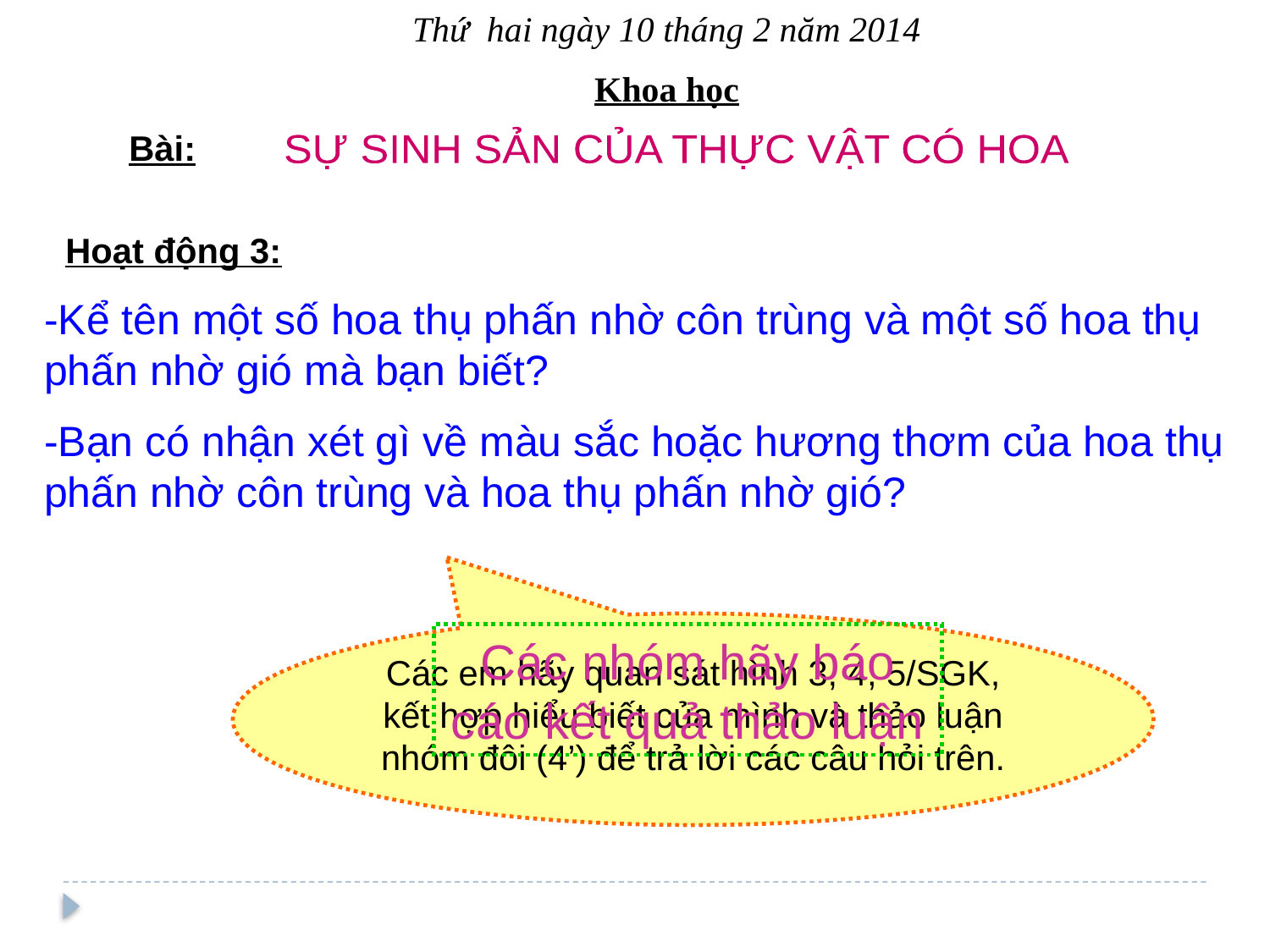

Thứ  hai ngày 10 tháng 2 năm 2014
Khoa học
Bài:
SỰ SINH SẢN CỦA THỰC VẬT CÓ HOA
Hoạt động 3:
-Kể tên một số hoa thụ phấn nhờ côn trùng và một số hoa thụ phấn nhờ gió mà bạn biết?
-Bạn có nhận xét gì về màu sắc hoặc hương thơm của hoa thụ phấn nhờ côn trùng và hoa thụ phấn nhờ gió?
Các em hãy quan sát hình 3, 4, 5/SGK, kết hợp hiểu biết của mình và thảo luận nhóm đôi (4’) để trả lời các câu hỏi trên.
Các nhóm hãy báo cáo kết quả thảo luận